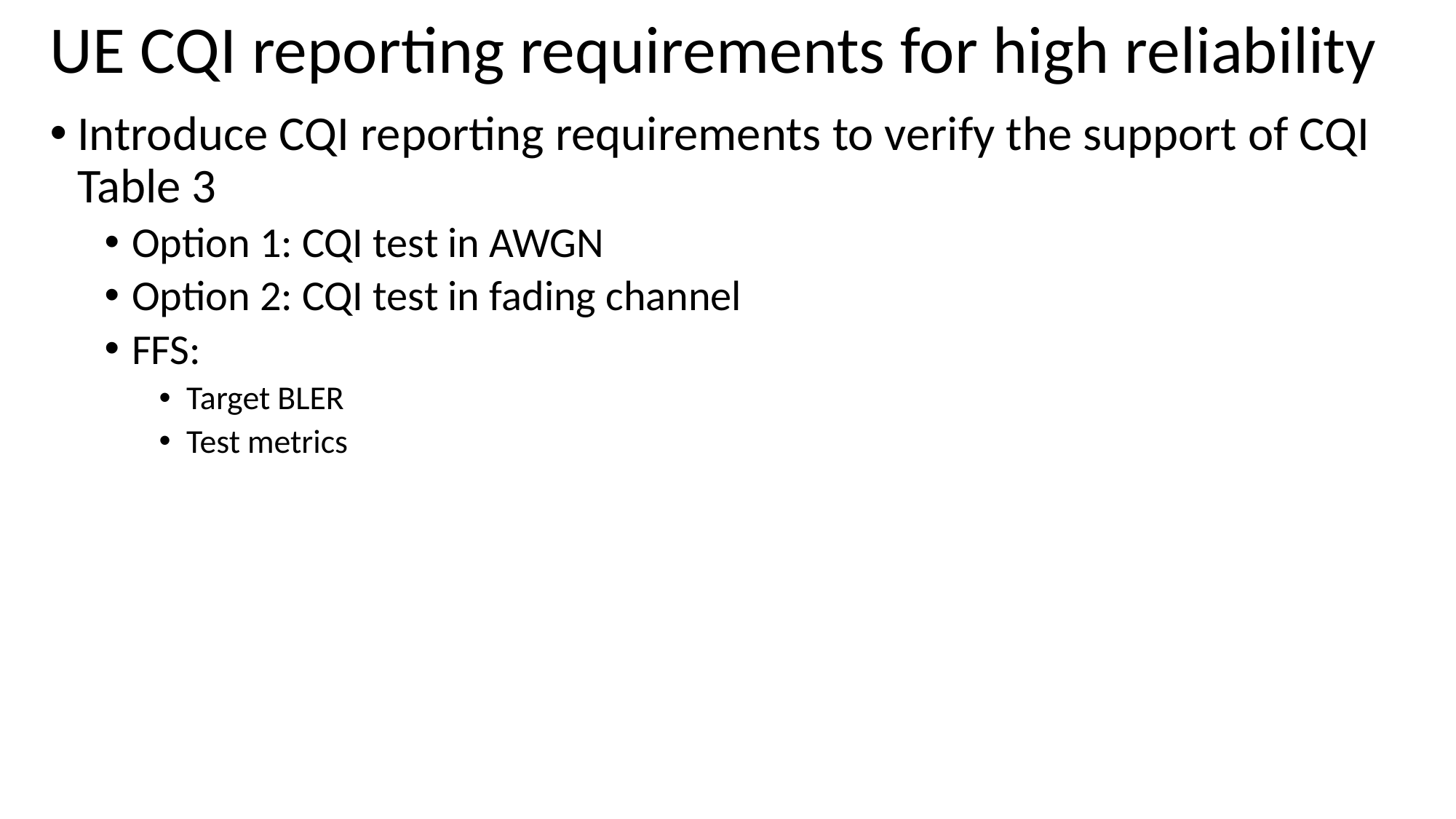

# UE CQI reporting requirements for high reliability
Introduce CQI reporting requirements to verify the support of CQI Table 3
Option 1: CQI test in AWGN
Option 2: CQI test in fading channel
FFS:
Target BLER
Test metrics